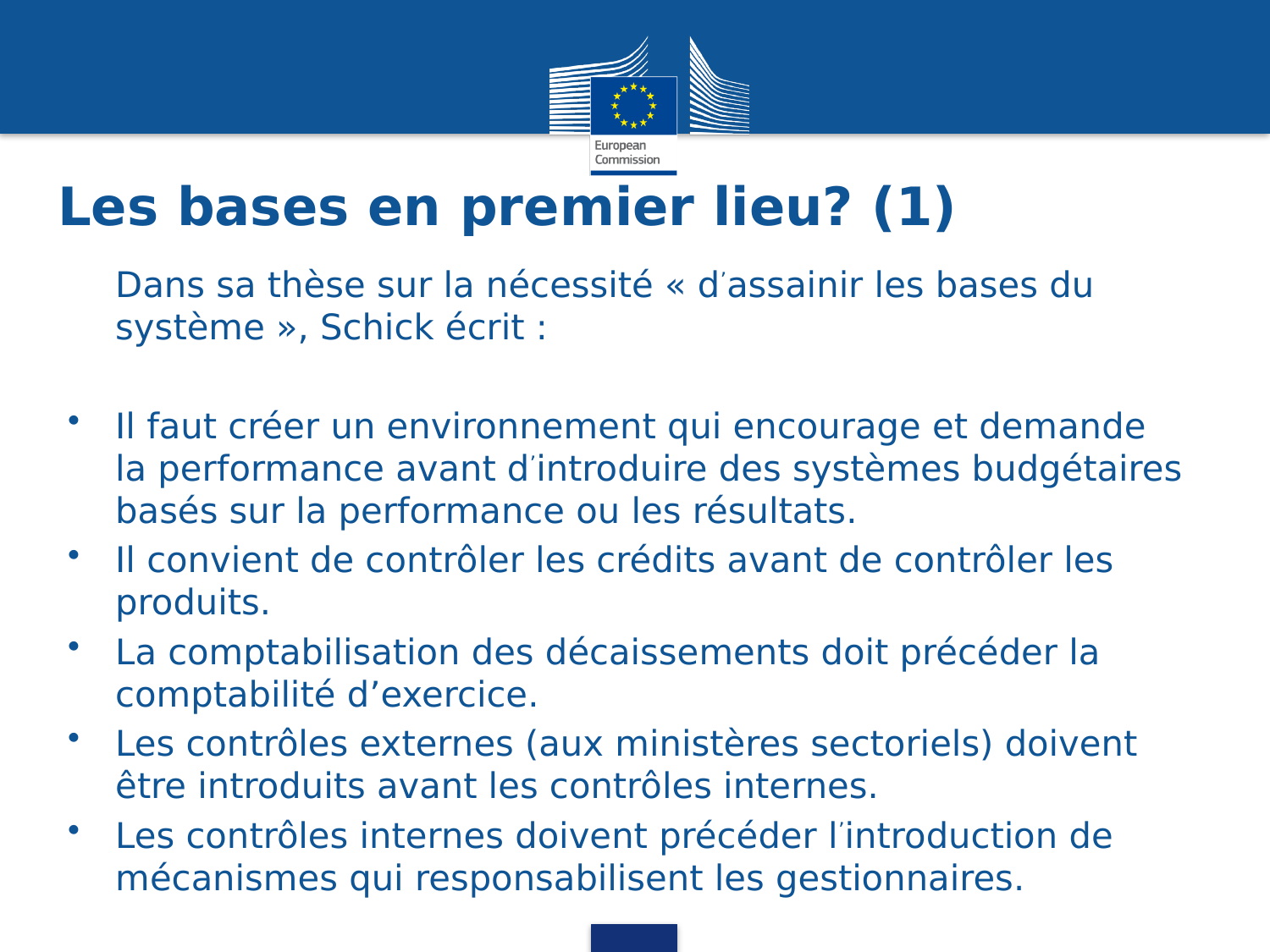

# Les bases en premier lieu? (1)
Dans sa thèse sur la nécessité « d’assainir les bases du système », Schick écrit :

Il faut créer un environnement qui encourage et demande la performance avant d’introduire des systèmes budgétaires basés sur la performance ou les résultats.
Il convient de contrôler les crédits avant de contrôler les produits.
La comptabilisation des décaissements doit précéder la comptabilité d’exercice.
Les contrôles externes (aux ministères sectoriels) doivent être introduits avant les contrôles internes.
Les contrôles internes doivent précéder l’introduction de mécanismes qui responsabilisent les gestionnaires.